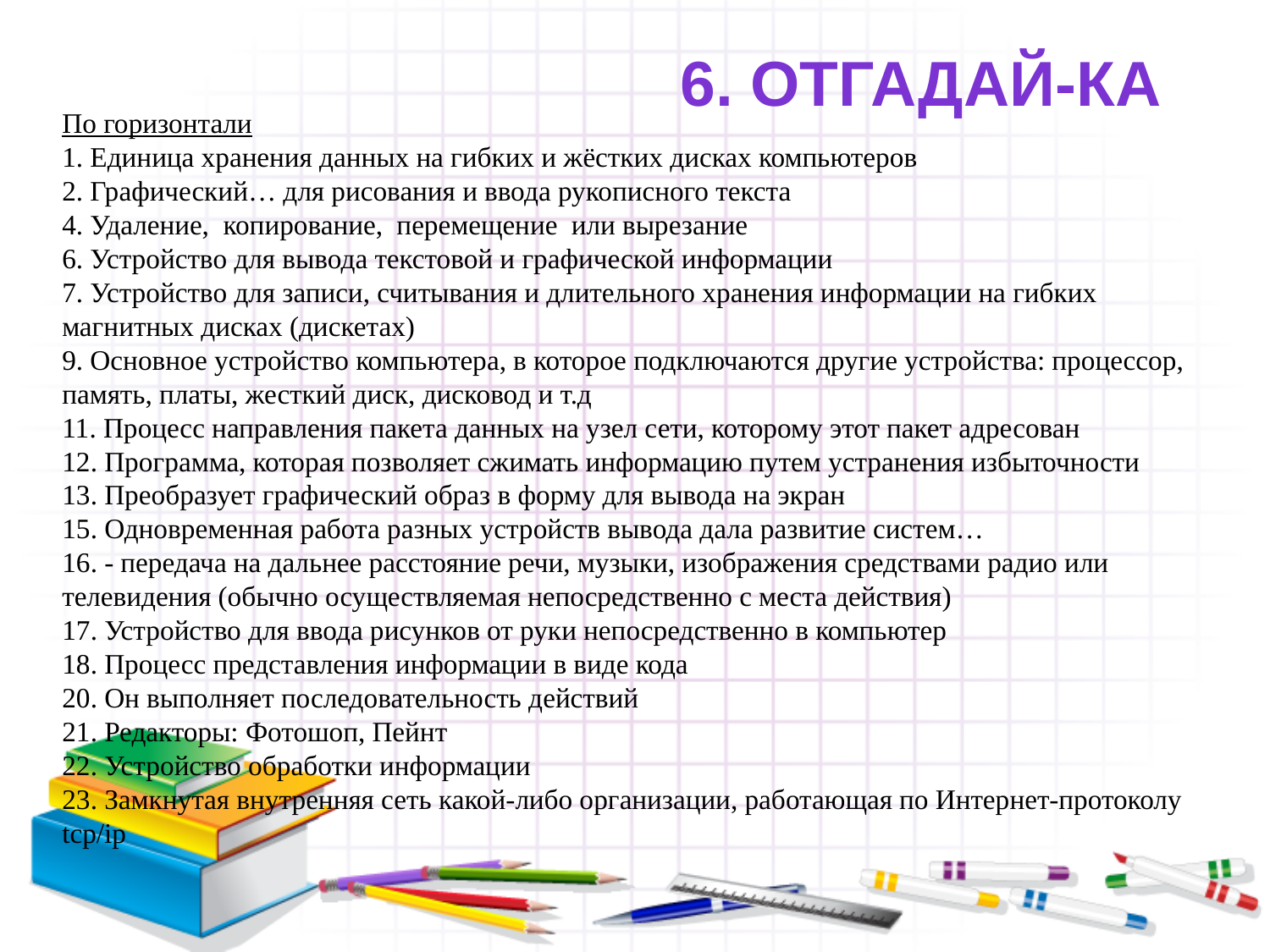

6. ОТГАДАЙ-КА
По горизонтали
1. Единица хранения данных на гибких и жёстких дисках компьютеров
2. Графический… для рисования и ввода рукописного текста
4. Удаление,  копирование,  перемещение  или вырезание
6. Устройство для вывода текстовой и графической информации
7. Устройство для записи, считывания и длительного хранения информации на гибких магнитных дисках (дискетах)
9. Основное устройство компьютера, в которое подключаются другие устройства: процессор, память, платы, жесткий диск, дисковод и т.д
11. Процесс направления пакета данных на узел сети, которому этот пакет адресован
12. Программа, которая позволяет сжимать информацию путем устранения избыточности
13. Преобразует графический образ в форму для вывода на экран
15. Одновременная работа разных устройств вывода дала развитие систем…
16. - передача на дальнее расстояние речи, музыки, изображения средствами радио или телевидения (обычно осуществляемая непосредственно с места действия)
17. Устройство для ввода рисунков от руки непосредственно в компьютер
18. Процесс представления информации в виде кода
20. Он выполняет последовательность действий
21. Редакторы: Фотошоп, Пейнт
22. Устройство обработки информации
23. Замкнутая внутренняя сеть какой-либо организации, работающая по Интернет-протоколу tcp/ip